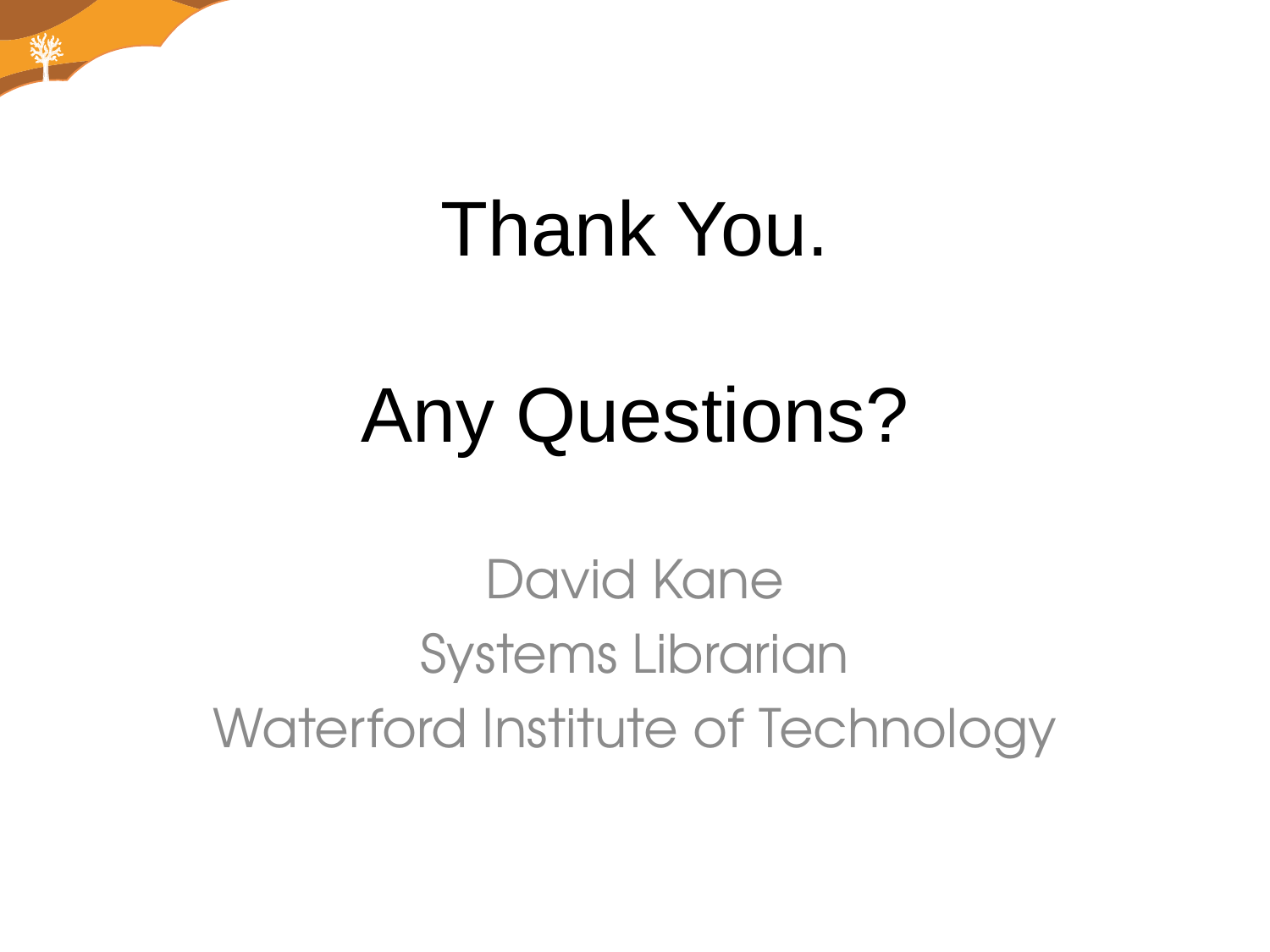

# Thank You. Any Questions?
David Kane
Systems Librarian
Waterford Institute of Technology